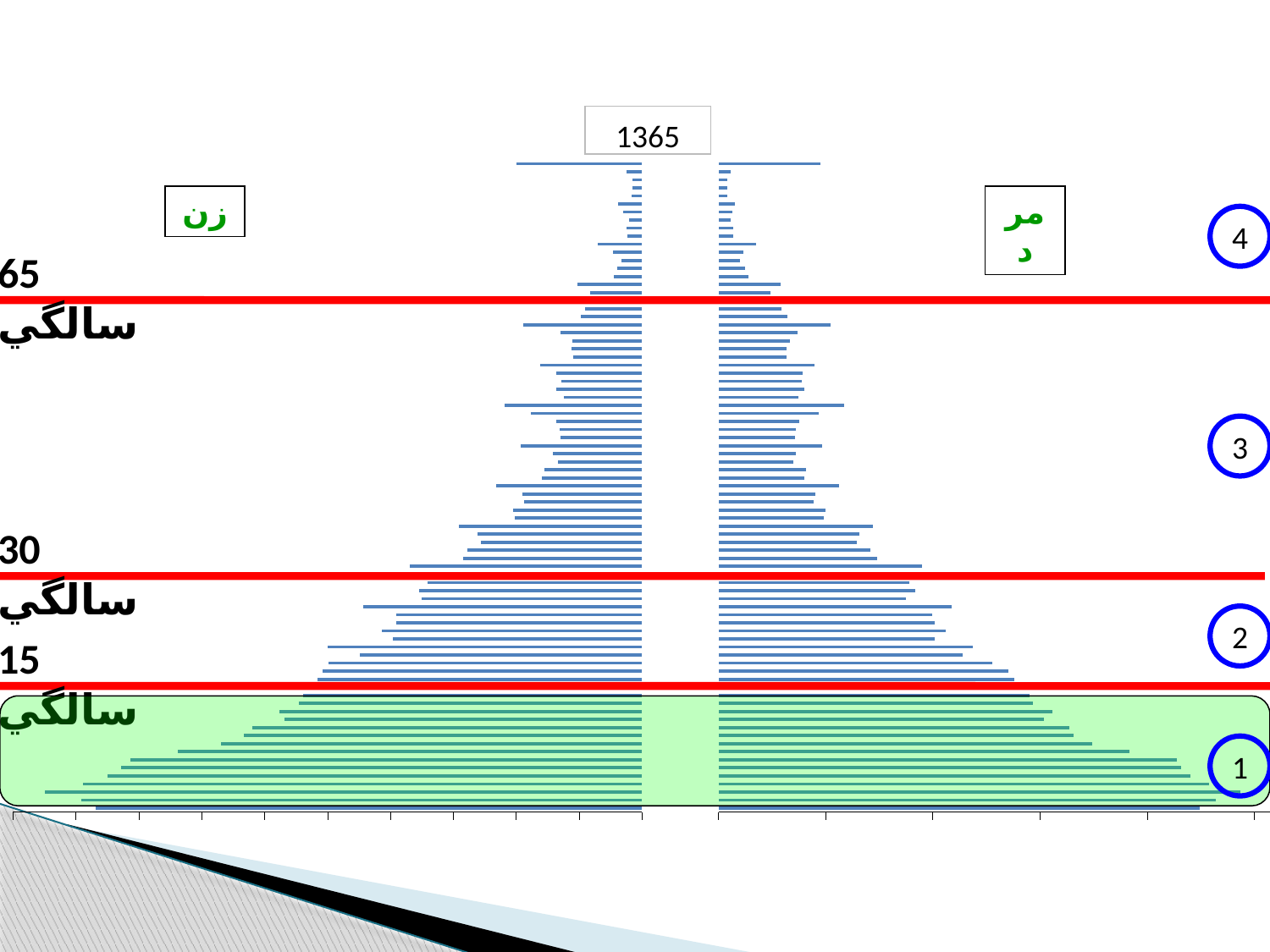

1365

### Chart

| Category |  |
|---|---|

### Chart

| Category |  |
|---|---|
زن
مرد
4
65 سالگي

3
30 سالگي

2
15 سالگي

1